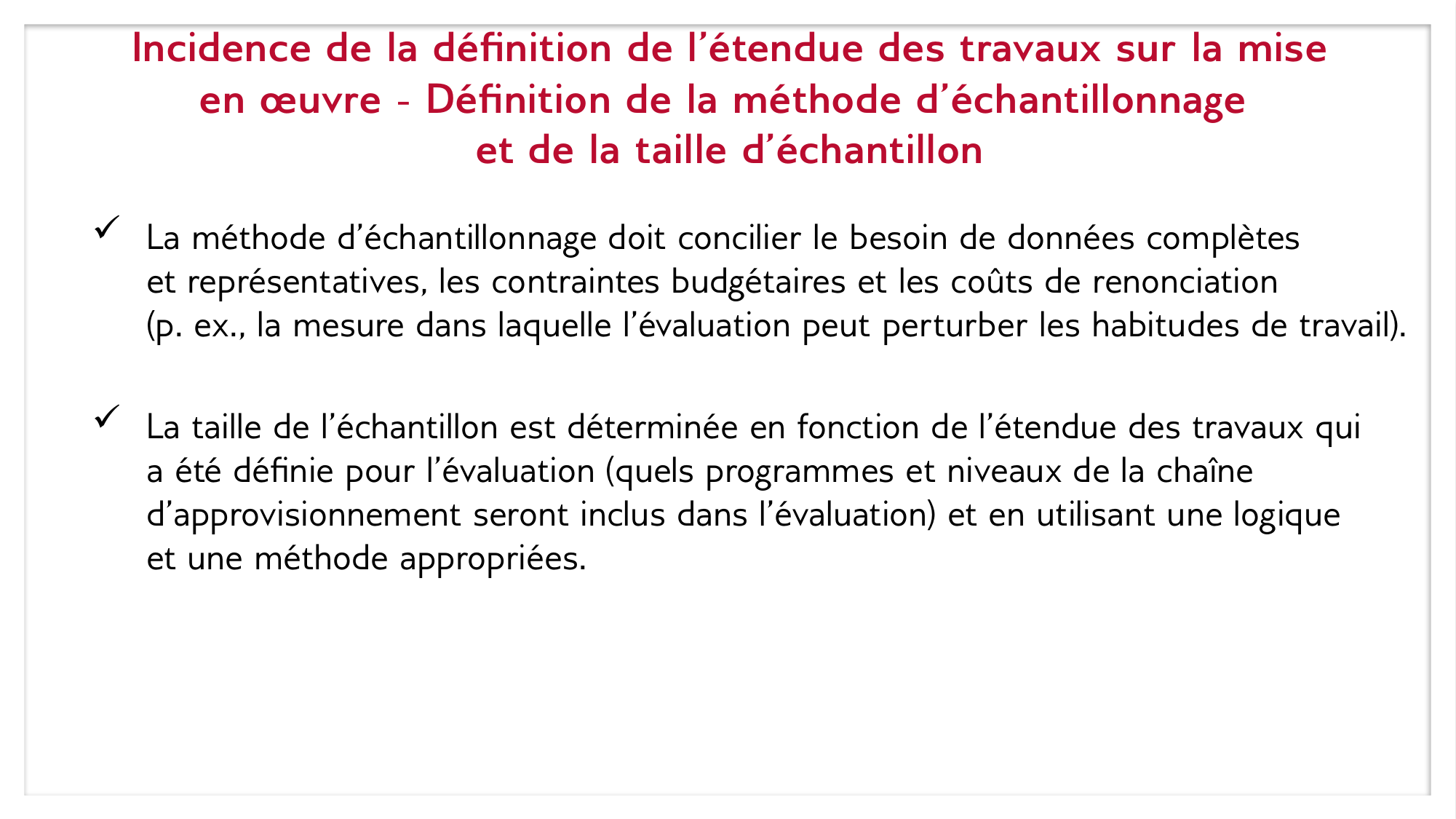

# Incidence de la définition de l’étendue des travaux sur la mise en œuvre - Définition de la méthode d’échantillonnage et de la taille d’échantillon
La méthode d’échantillonnage doit concilier le besoin de données complètes
et représentatives, les contraintes budgétaires et les coûts de renonciation
(p. ex., la mesure dans laquelle l’évaluation peut perturber les habitudes de travail).

La taille de l’échantillon est déterminée en fonction de l’étendue des travaux qui
a été définie pour l’évaluation (quels programmes et niveaux de la chaîne d’approvisionnement seront inclus dans l’évaluation) et en utilisant une logique
et une méthode appropriées.